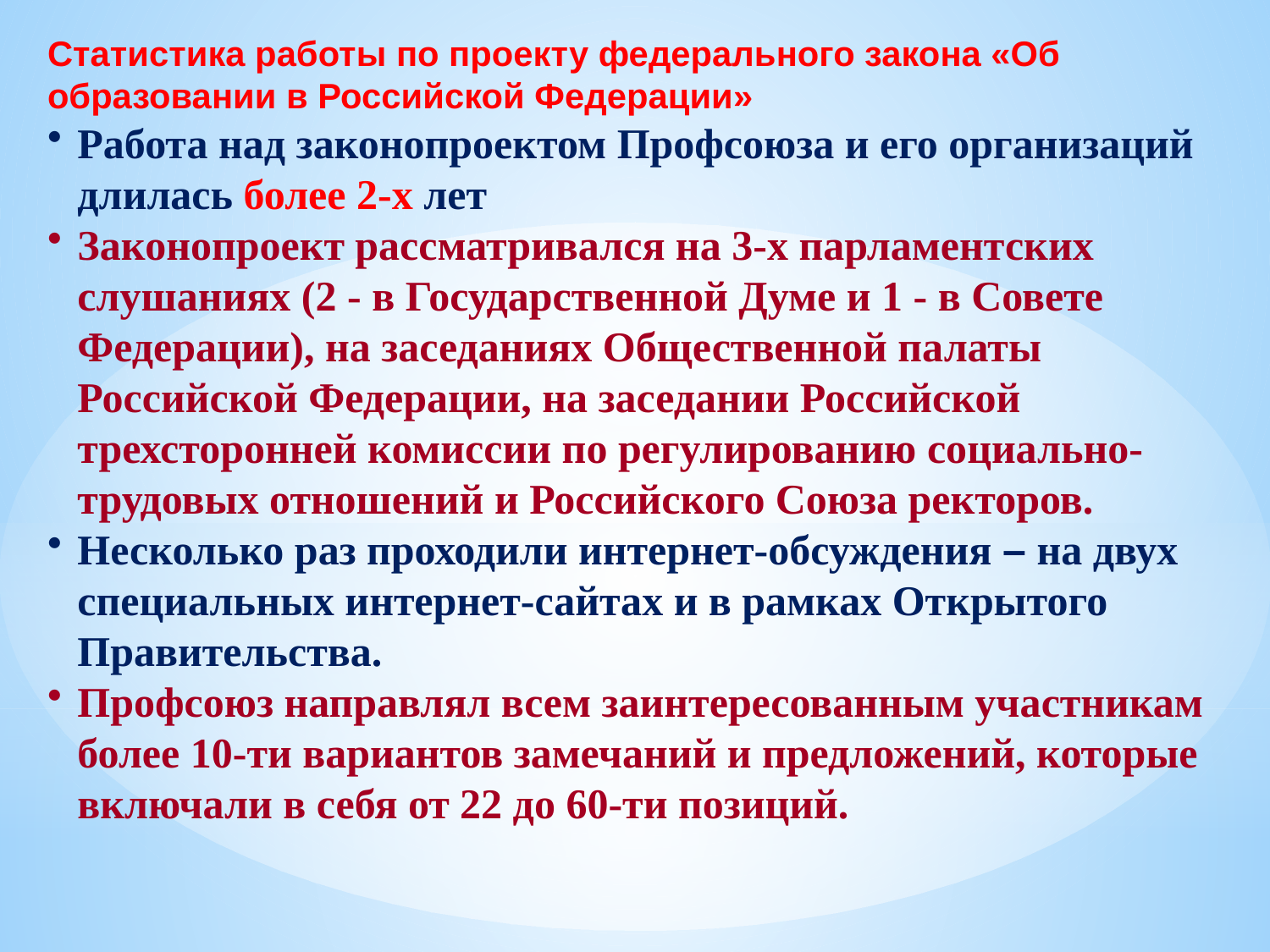

Статистика работы по проекту федерального закона «Об образовании в Российской Федерации»
Работа над законопроектом Профсоюза и его организаций длилась более 2-х лет
Законопроект рассматривался на 3-х парламентских слушаниях (2 - в Государственной Думе и 1 - в Совете Федерации), на заседаниях Общественной палаты Российской Федерации, на заседании Российской трехсторонней комиссии по регулированию социально-трудовых отношений и Российского Союза ректоров.
Несколько раз проходили интернет-обсуждения – на двух специальных интернет-сайтах и в рамках Открытого Правительства.
Профсоюз направлял всем заинтересованным участникам более 10-ти вариантов замечаний и предложений, которые включали в себя от 22 до 60-ти позиций.